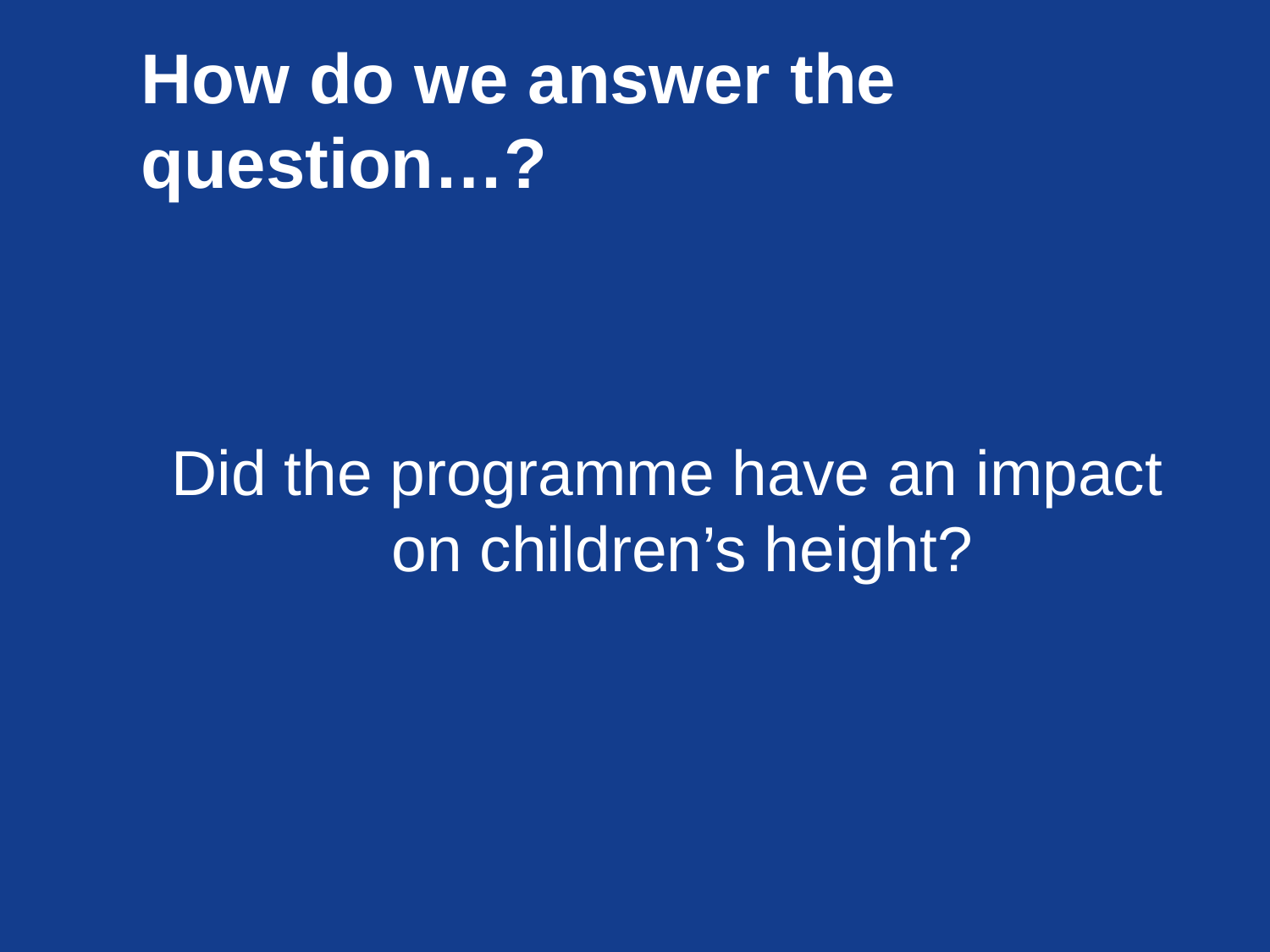

# How do we answer the question…?

Did the programme have an impact on children’s height?